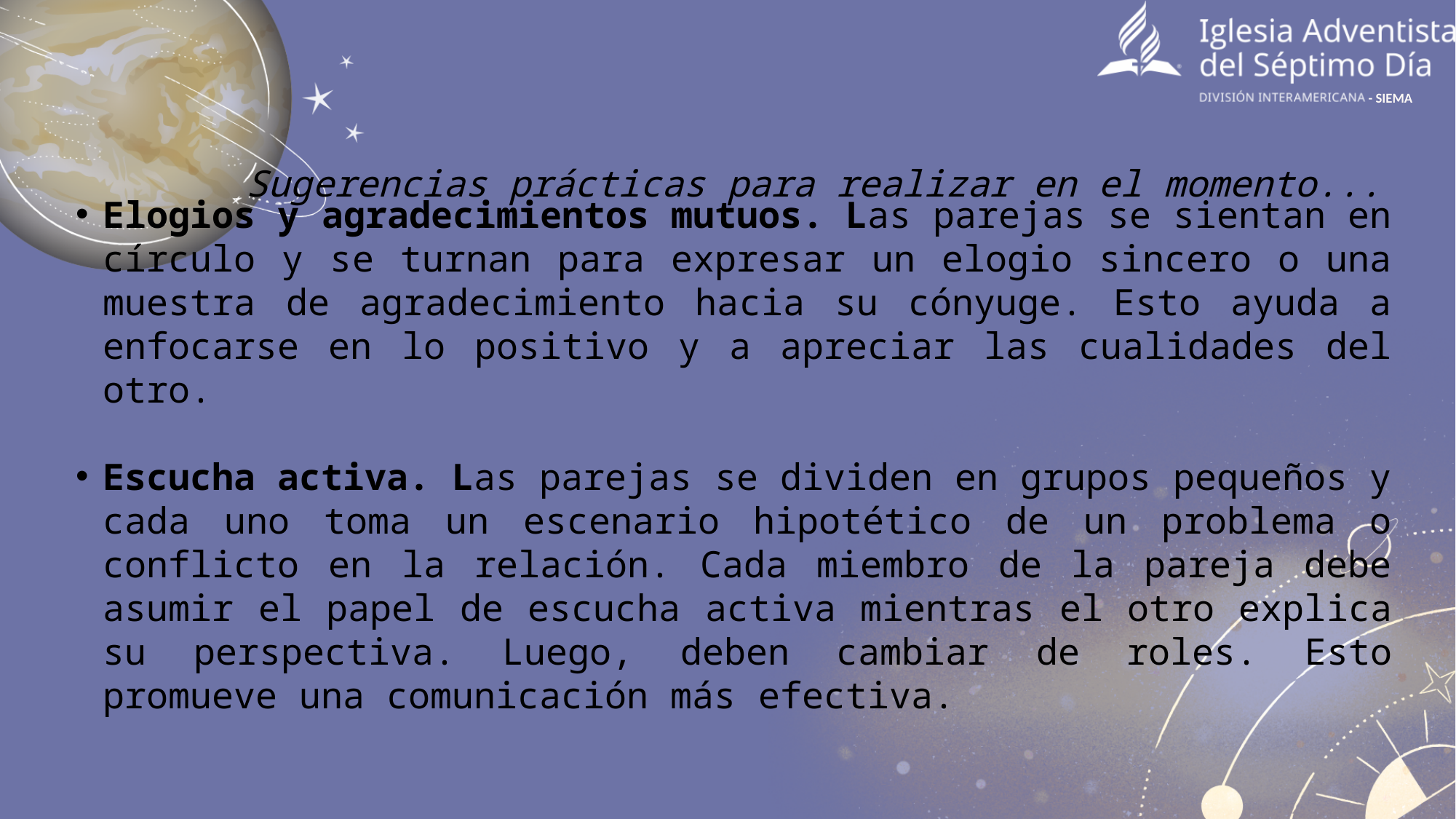

- SIEMA
Sugerencias prácticas para realizar en el momento...
Elogios y agradecimientos mutuos. Las parejas se sientan en círculo y se turnan para expresar un elogio sincero o una muestra de agradecimiento hacia su cónyuge. Esto ayuda a enfocarse en lo positivo y a apreciar las cualidades del otro.

Escucha activa. Las parejas se dividen en grupos pequeños y cada uno toma un escenario hipotético de un problema o conflicto en la relación. Cada miembro de la pareja debe asumir el papel de escucha activa mientras el otro explica su perspectiva. Luego, deben cambiar de roles. Esto promueve una comunicación más efectiva.